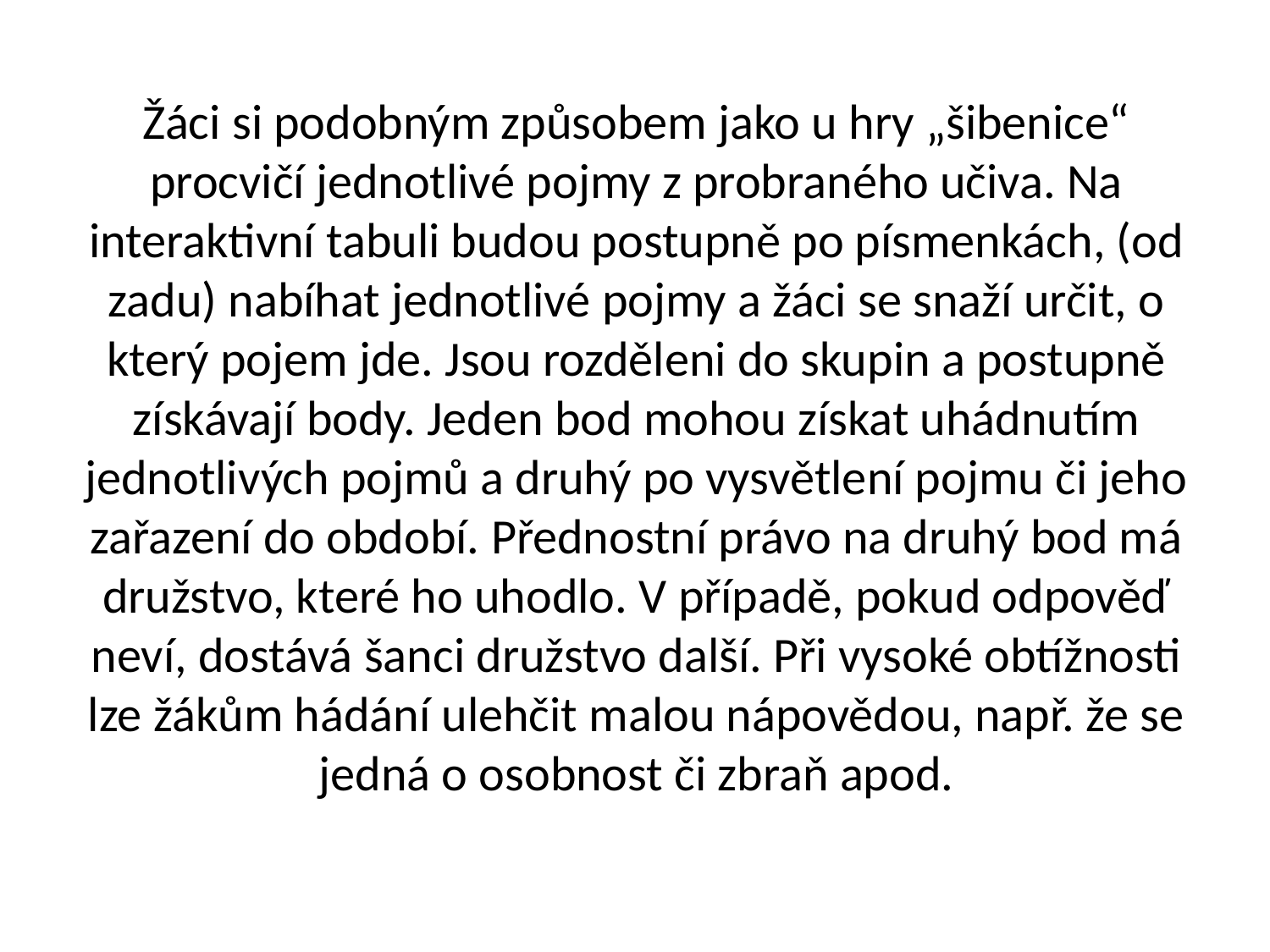

# Žáci si podobným způsobem jako u hry „šibenice“ procvičí jednotlivé pojmy z probraného učiva. Na interaktivní tabuli budou postupně po písmenkách, (od zadu) nabíhat jednotlivé pojmy a žáci se snaží určit, o který pojem jde. Jsou rozděleni do skupin a postupně získávají body. Jeden bod mohou získat uhádnutím jednotlivých pojmů a druhý po vysvětlení pojmu či jeho zařazení do období. Přednostní právo na druhý bod má družstvo, které ho uhodlo. V případě, pokud odpověď neví, dostává šanci družstvo další. Při vysoké obtížnosti lze žákům hádání ulehčit malou nápovědou, např. že se jedná o osobnost či zbraň apod.